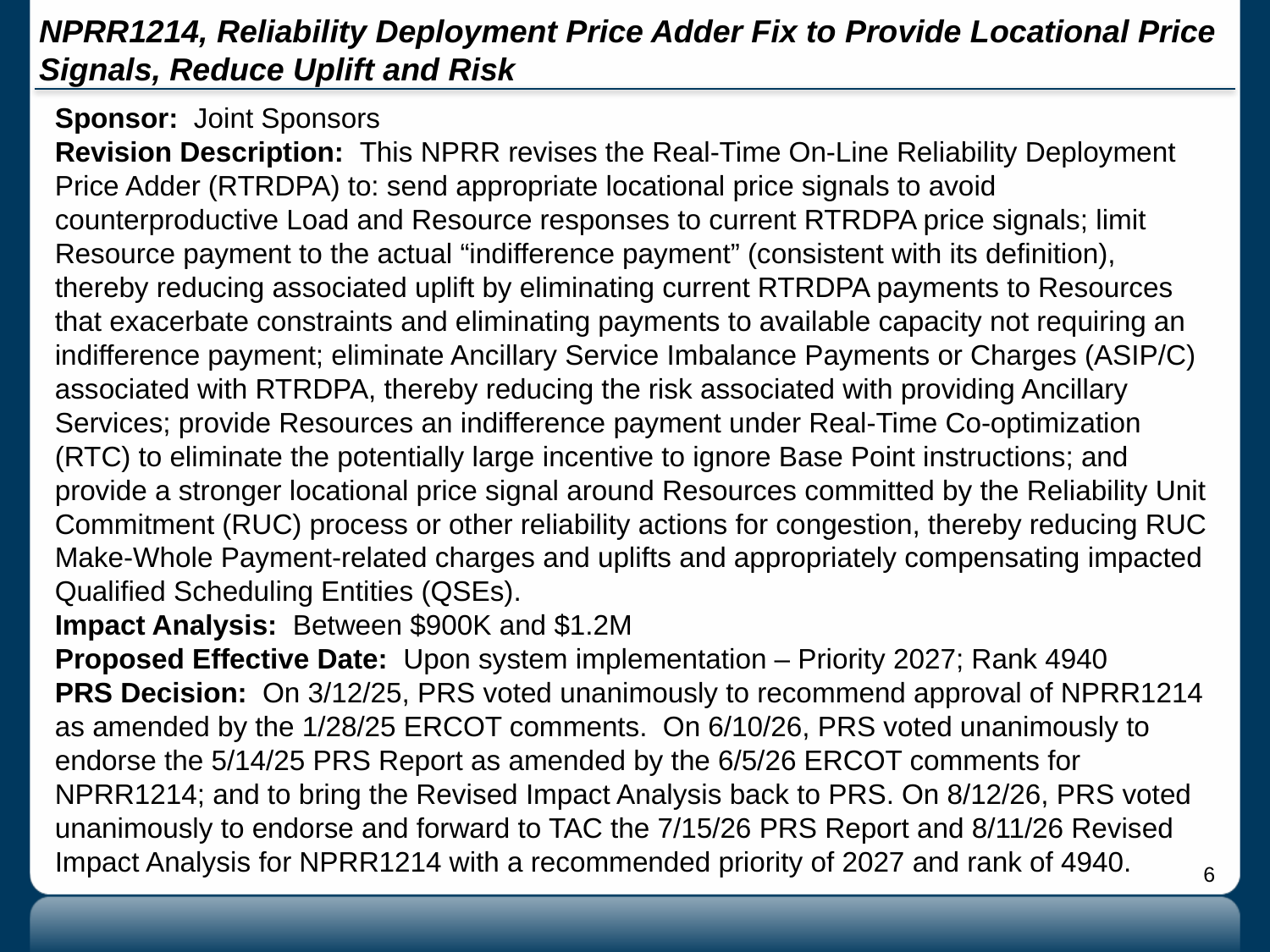

# NPRR1214, Reliability Deployment Price Adder Fix to Provide Locational Price Signals, Reduce Uplift and Risk
Sponsor:  Joint Sponsors
Revision Description:  This NPRR revises the Real-Time On-Line Reliability Deployment Price Adder (RTRDPA) to: send appropriate locational price signals to avoid counterproductive Load and Resource responses to current RTRDPA price signals; limit Resource payment to the actual “indifference payment” (consistent with its definition), thereby reducing associated uplift by eliminating current RTRDPA payments to Resources that exacerbate constraints and eliminating payments to available capacity not requiring an indifference payment; eliminate Ancillary Service Imbalance Payments or Charges (ASIP/C) associated with RTRDPA, thereby reducing the risk associated with providing Ancillary Services; provide Resources an indifference payment under Real-Time Co-optimization (RTC) to eliminate the potentially large incentive to ignore Base Point instructions; and provide a stronger locational price signal around Resources committed by the Reliability Unit Commitment (RUC) process or other reliability actions for congestion, thereby reducing RUC Make-Whole Payment-related charges and uplifts and appropriately compensating impacted Qualified Scheduling Entities (QSEs).
Impact Analysis:  Between $900K and $1.2M
Proposed Effective Date:  Upon system implementation – Priority 2027; Rank 4940
PRS Decision:  On 3/12/25, PRS voted unanimously to recommend approval of NPRR1214 as amended by the 1/28/25 ERCOT comments.  On 6/10/26, PRS voted unanimously to endorse the 5/14/25 PRS Report as amended by the 6/5/26 ERCOT comments for NPRR1214; and to bring the Revised Impact Analysis back to PRS. On 8/12/26, PRS voted unanimously to endorse and forward to TAC the 7/15/26 PRS Report and 8/11/26 Revised Impact Analysis for NPRR1214 with a recommended priority of 2027 and rank of 4940.